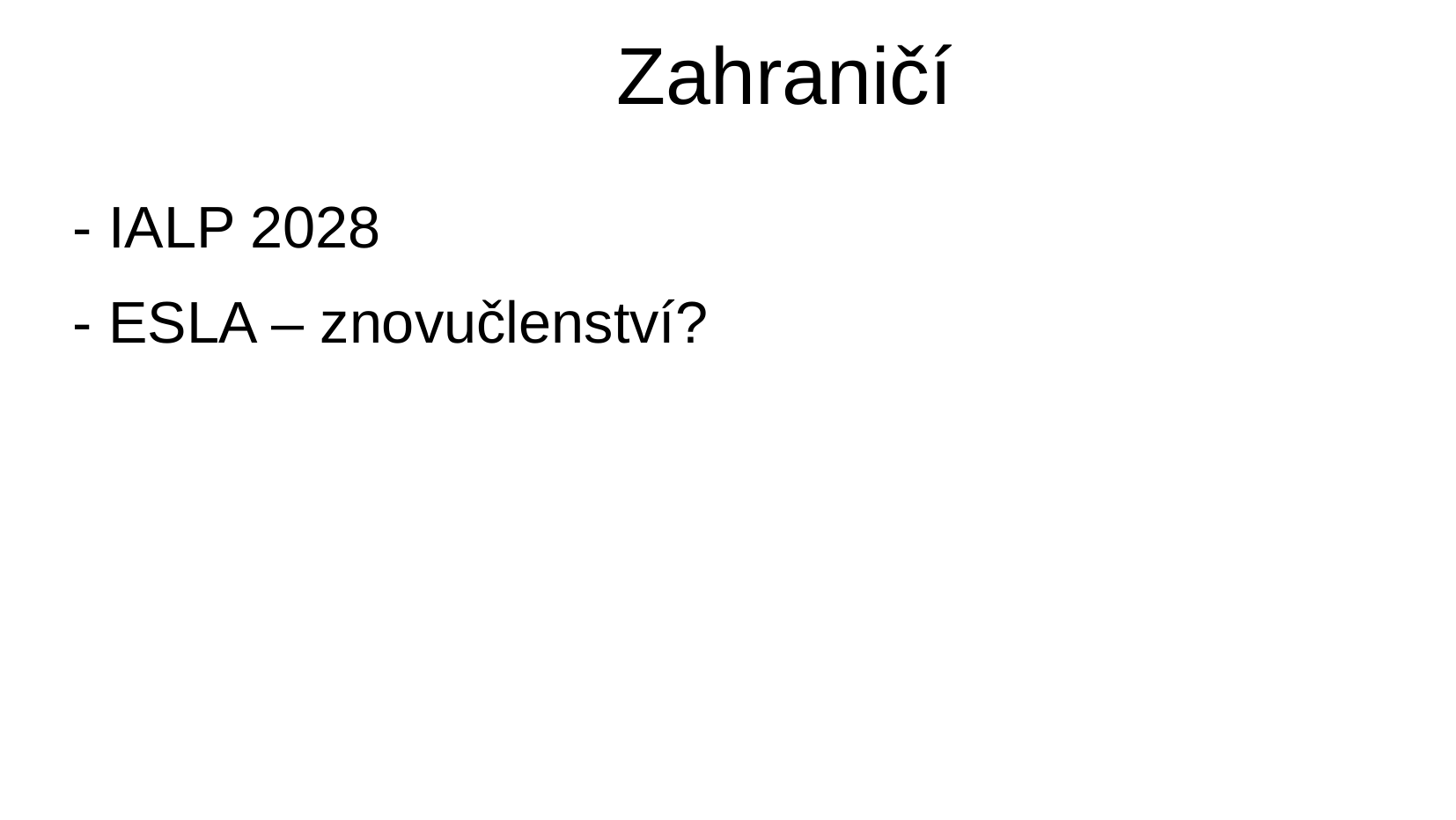

# Zahraničí
- IALP 2028
- ESLA – znovučlenství?